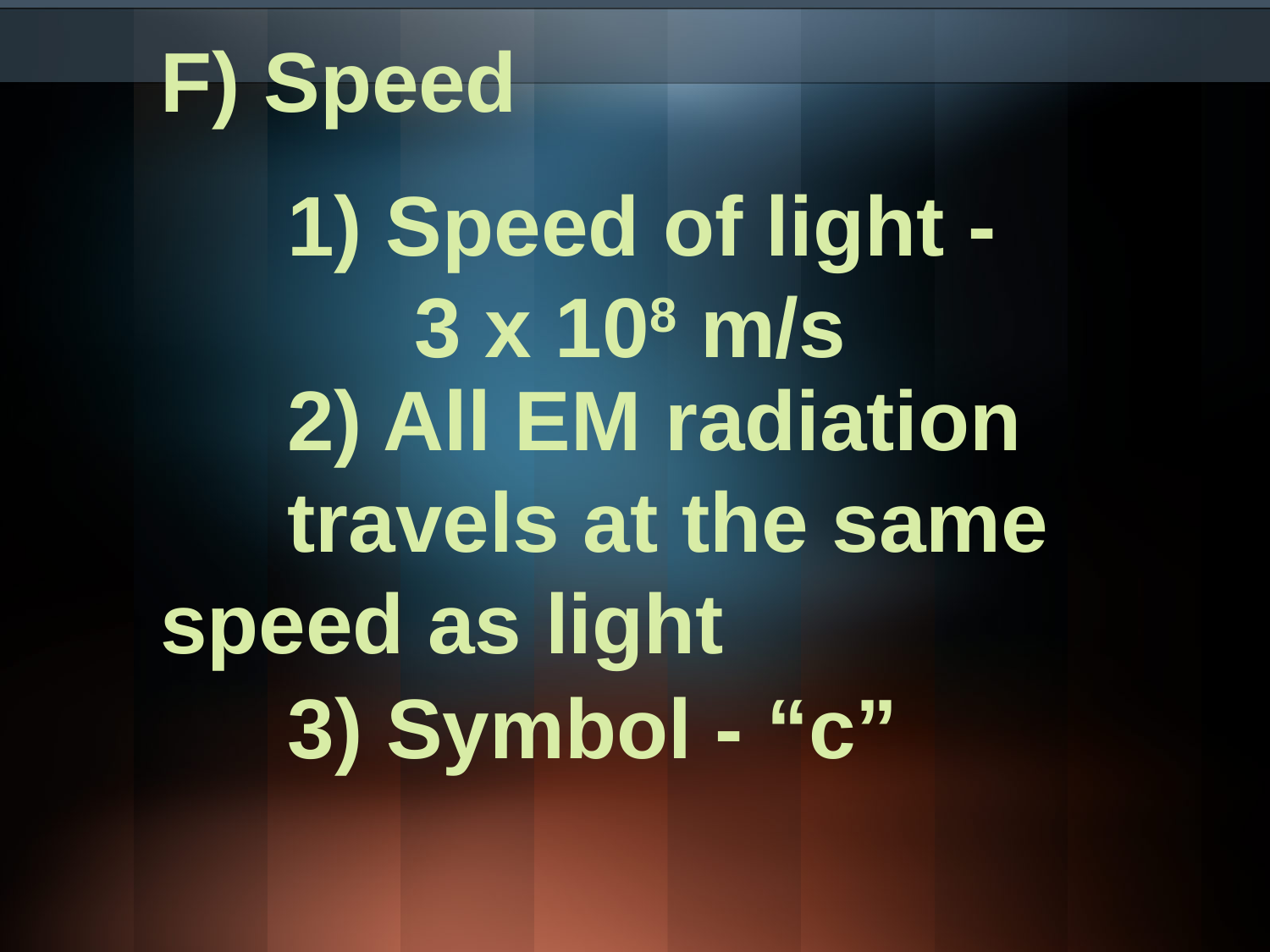

F) Speed
		1) Speed of light - 					3 x 108 m/s
		2) All EM radiation					travels at the same				speed as light

		3) Symbol - “c”